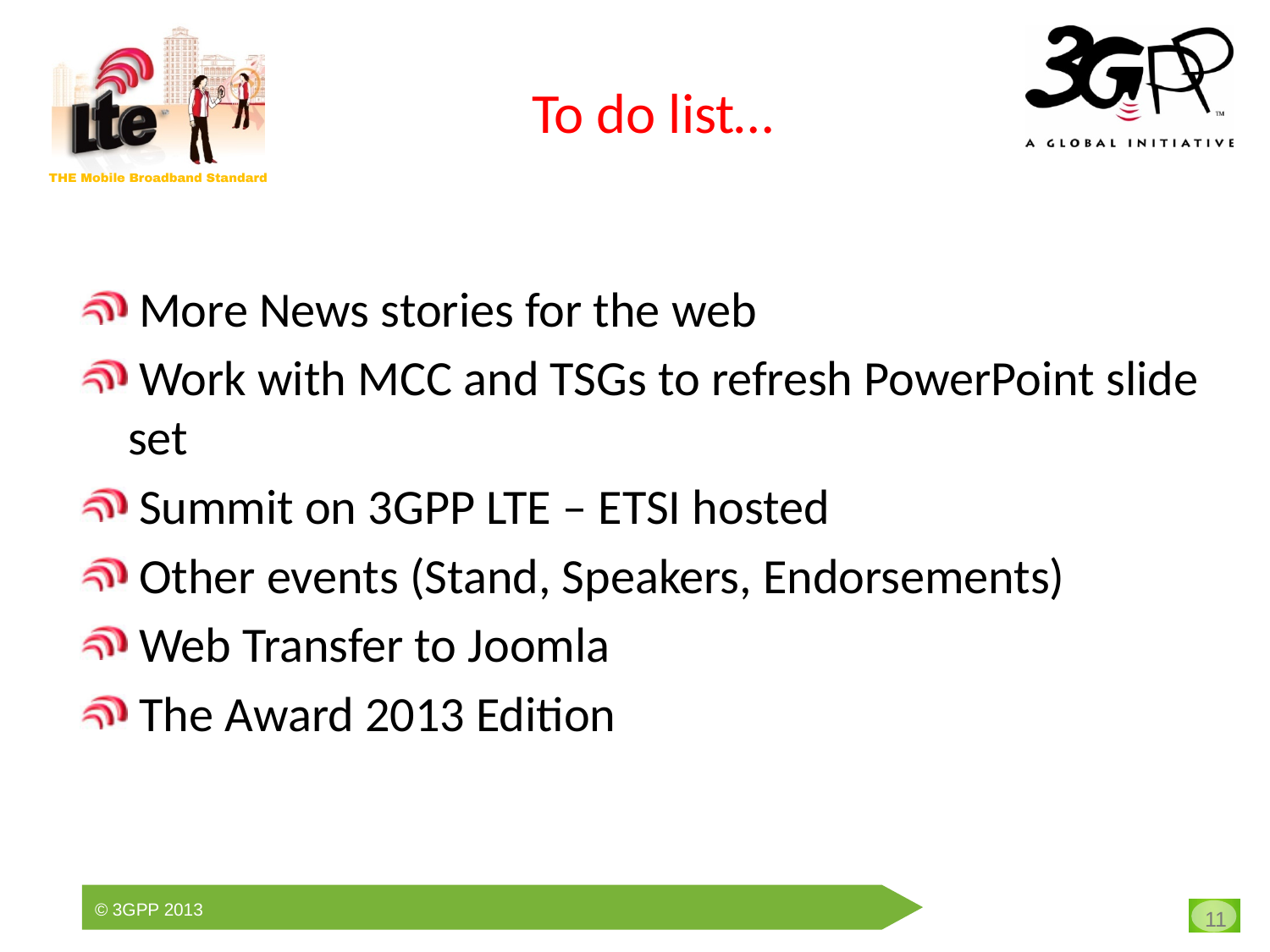

# To do list…

 More News stories for the web
 Work with MCC and TSGs to refresh PowerPoint slide set
 Summit on 3GPP LTE – ETSI hosted
 Other events (Stand, Speakers, Endorsements)
 Web Transfer to Joomla
 The Award 2013 Edition